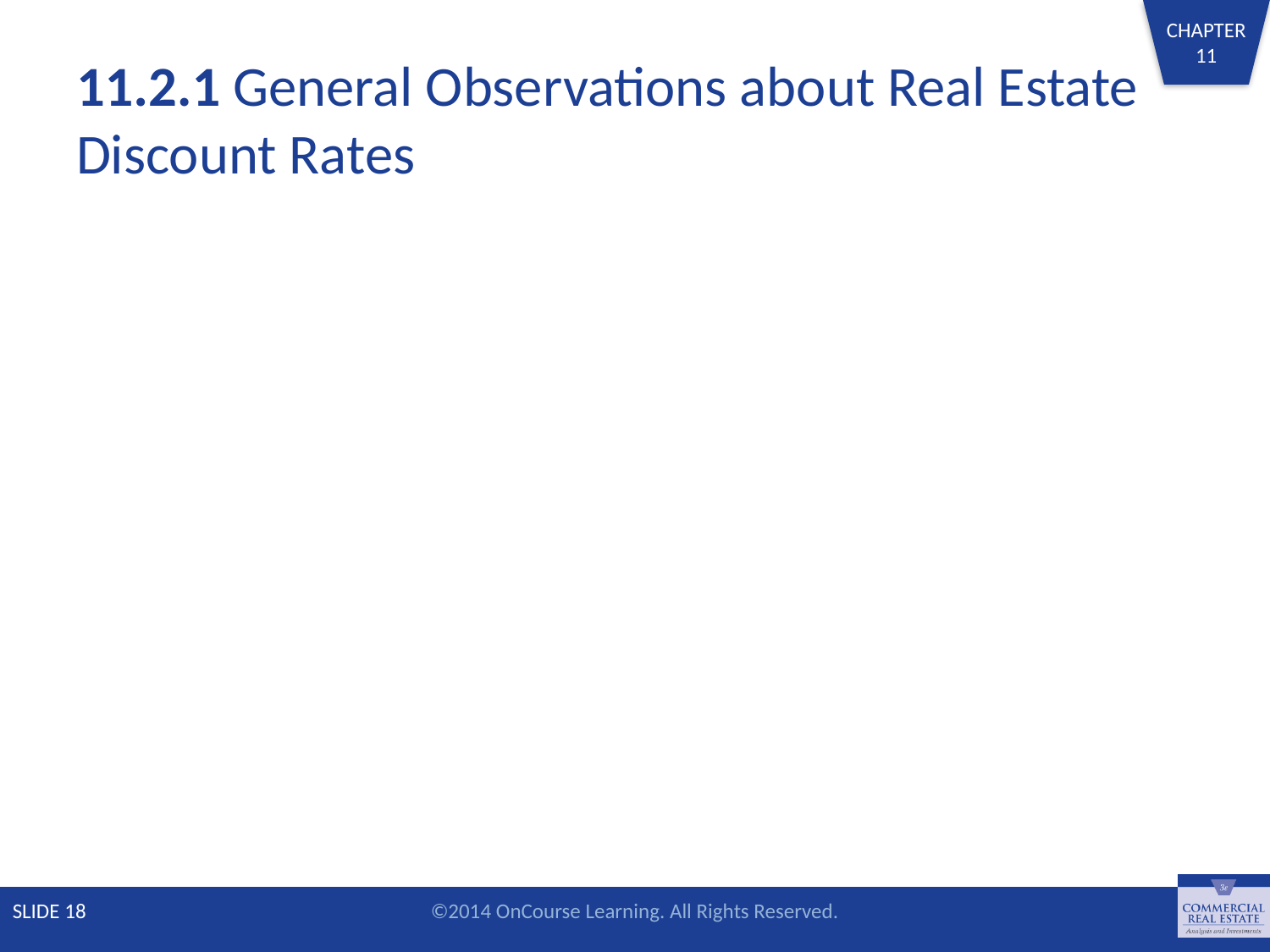

# 11.2.1 General Observations about Real Estate Discount Rates

SLIDE 18